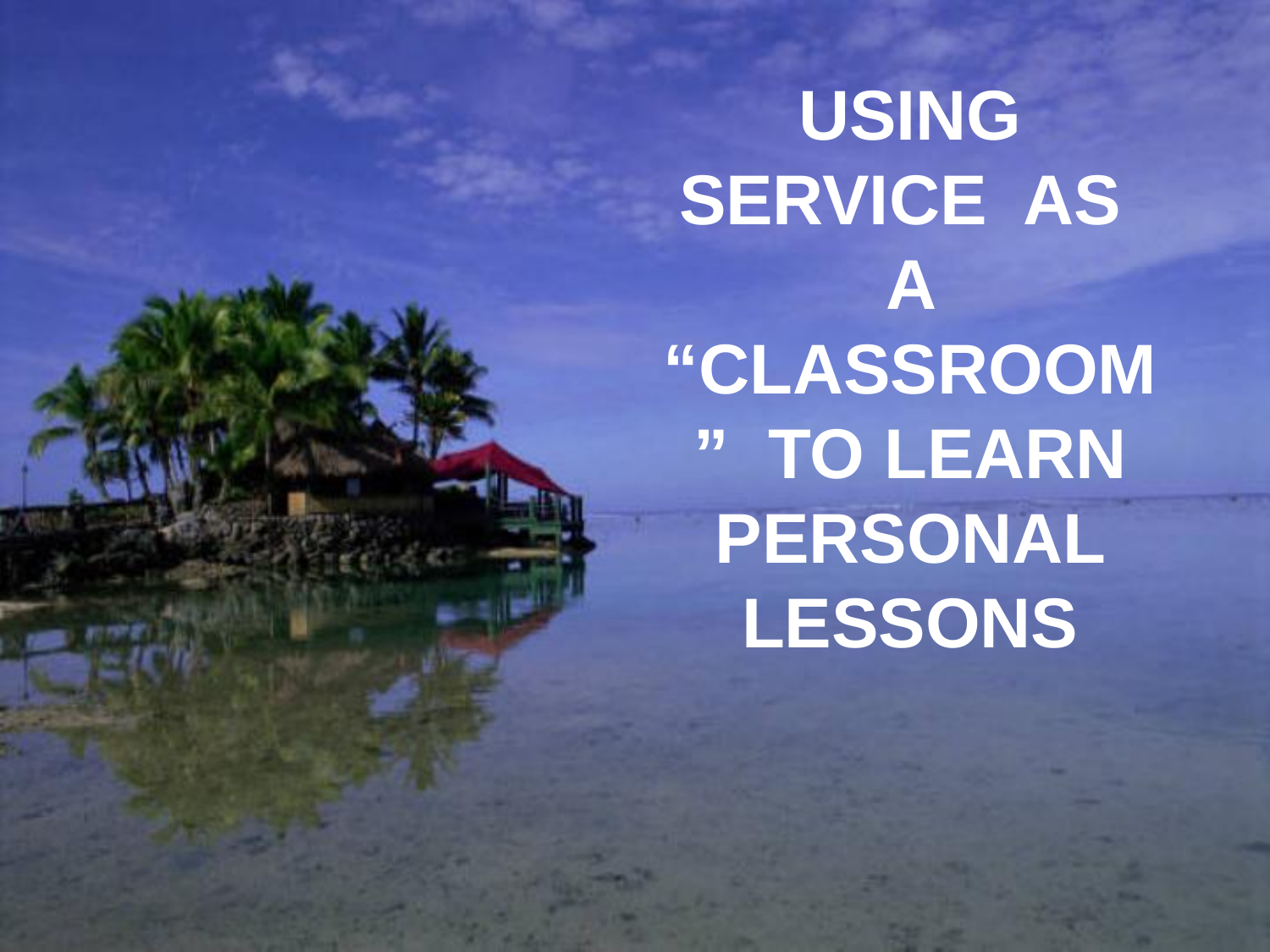

# Using service  as  a “classroom”  to learn personal lessons